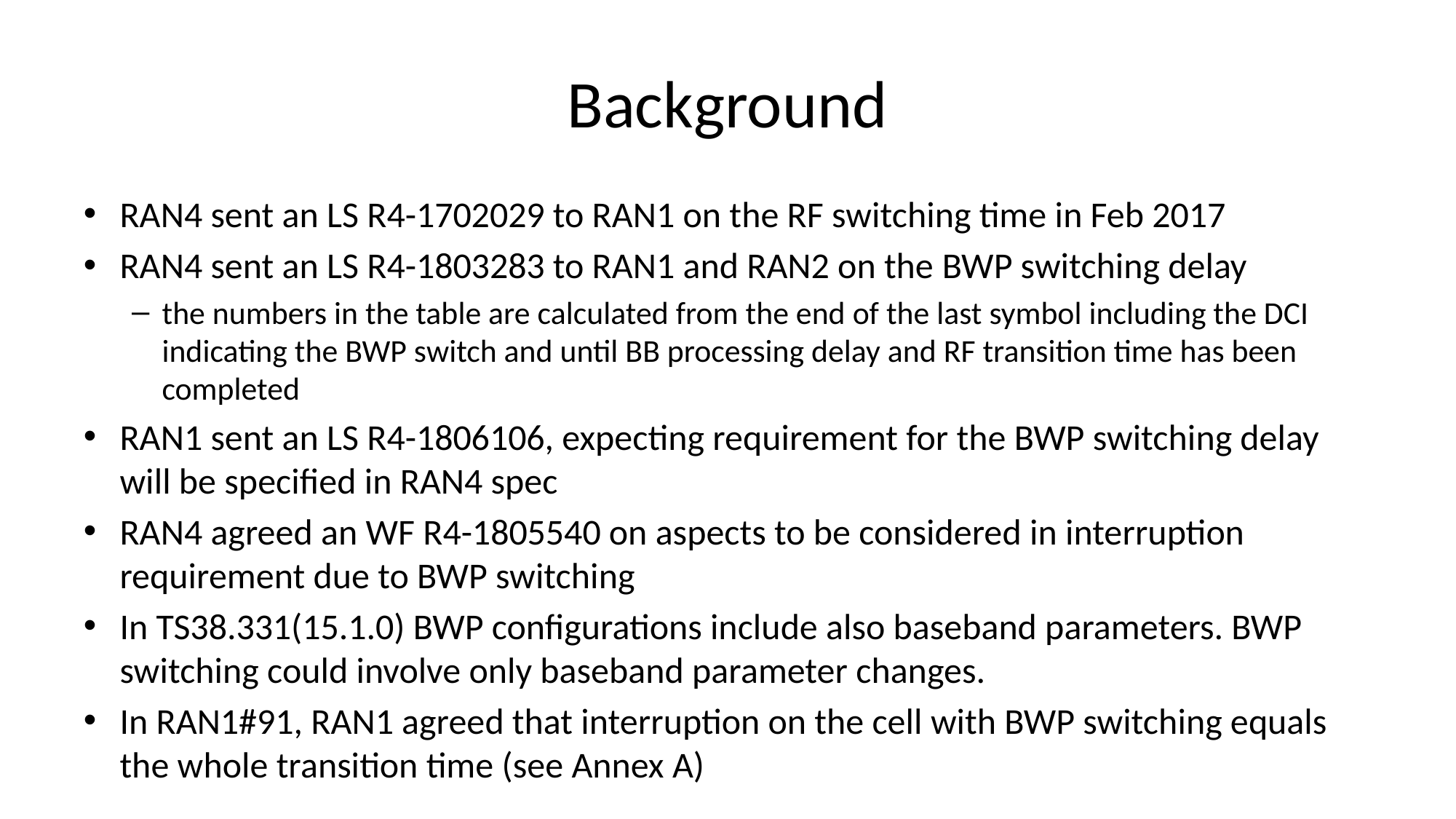

# Background
RAN4 sent an LS R4-1702029 to RAN1 on the RF switching time in Feb 2017
RAN4 sent an LS R4-1803283 to RAN1 and RAN2 on the BWP switching delay
the numbers in the table are calculated from the end of the last symbol including the DCI indicating the BWP switch and until BB processing delay and RF transition time has been completed
RAN1 sent an LS R4-1806106, expecting requirement for the BWP switching delay will be specified in RAN4 spec
RAN4 agreed an WF R4-1805540 on aspects to be considered in interruption requirement due to BWP switching
In TS38.331(15.1.0) BWP configurations include also baseband parameters. BWP switching could involve only baseband parameter changes.
In RAN1#91, RAN1 agreed that interruption on the cell with BWP switching equals the whole transition time (see Annex A)